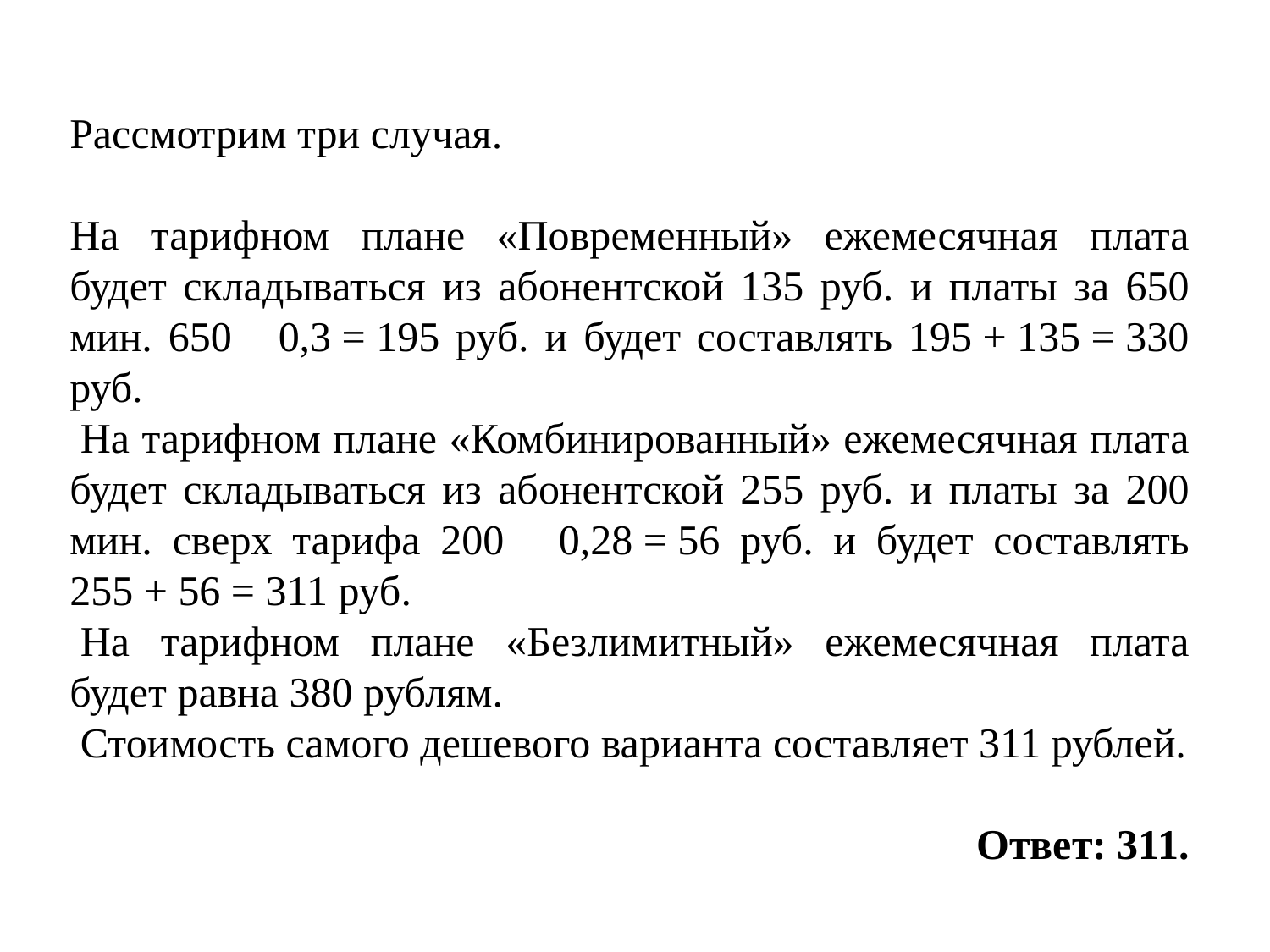

Рас­смот­рим три слу­чая.

На та­риф­ном плане «По­вре­мен­ный» еже­ме­сяч­ная плата будет скла­ды­вать­ся из або­нент­ской 135 руб. и платы за 650 мин. 650    0,3 = 195 руб. и будет со­став­лять 195 + 135 = 330 руб.
 На та­риф­ном плане «Ком­би­ни­ро­ван­ный» еже­ме­сяч­ная плата будет скла­ды­вать­ся из або­нент­ской 255 руб. и платы за 200 мин. сверх та­ри­фа 200    0,28 = 56 руб. и будет со­став­лять 255 + 56 = 311 руб.
 На та­риф­ном плане «Без­ли­мит­ный» еже­ме­сяч­ная плата будет равна 380 руб­лям.
 Сто­и­мость са­мо­го де­ше­во­го ва­ри­ан­та со­став­ля­ет 311 руб­лей.

 Ответ: 311.